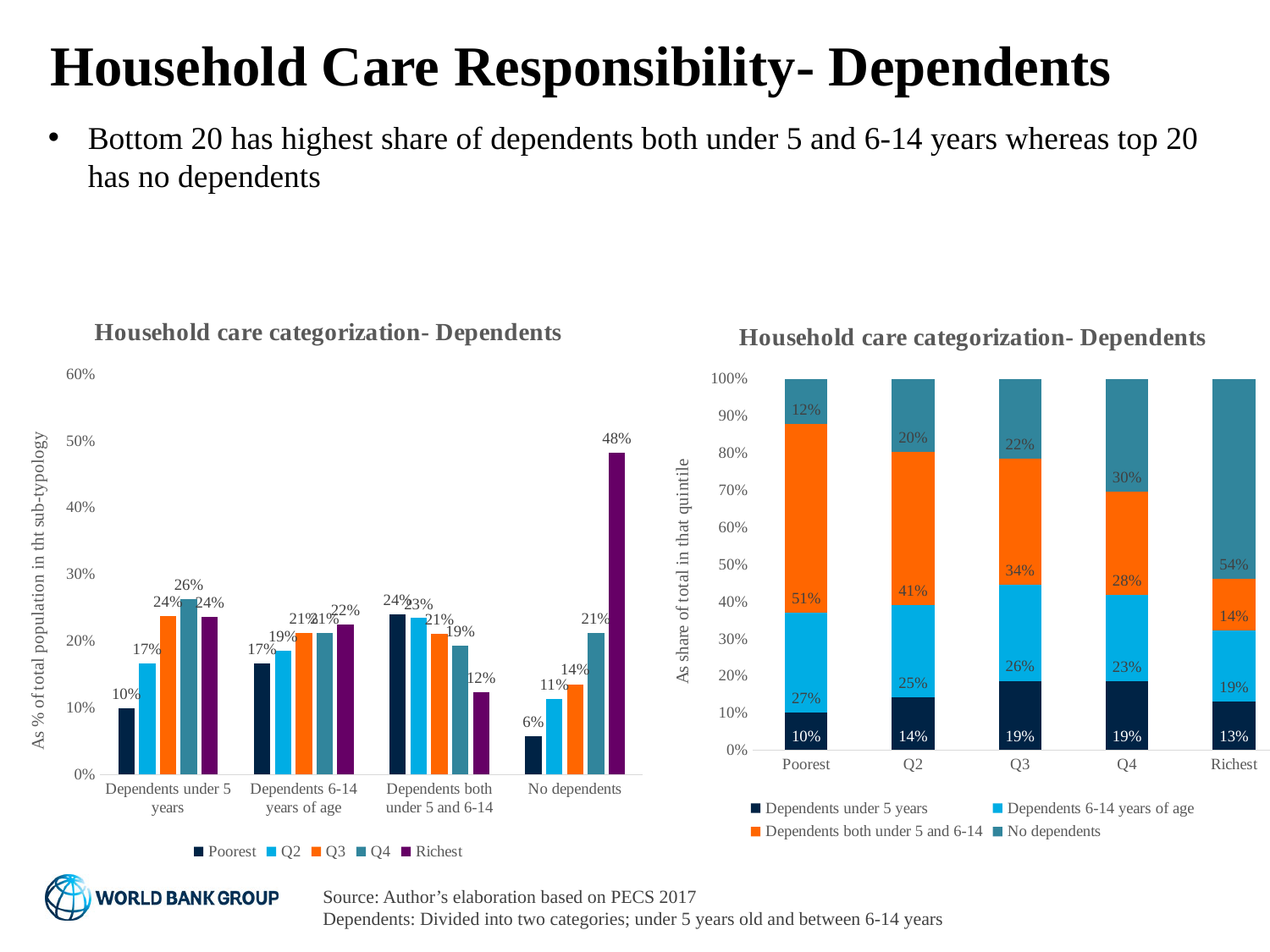

# Household Care Responsibility- Dependents
Bottom 20 has highest share of dependents both under 5 and 6-14 years whereas top 20 has no dependents

### Chart: Household care categorization- Dependents

| Category | Poorest | Q2 | Q3 | Q4 | Richest |
|---|---|---|---|---|---|
| Dependents under 5 years | 0.09874080446131941 | 0.16585340531561463 | 0.2370891670621737 | 0.2627254390128144 | 0.23559118414807784 |
| Dependents 6-14 years of age | 0.1663618085172432 | 0.18518819219913366 | 0.2123054439864939 | 0.21156996375133127 | 0.22457459154579798 |
| Dependents both under 5 and 6-14 | 0.2397528806435249 | 0.2342198710051453 | 0.21041017465033698 | 0.19255018479599972 | 0.12306688890499312 |
| No dependents | 0.0579402835305449 | 0.11295077584533632 | 0.13528310938741728 | 0.2116664286211304 | 0.4821594026155711 |

### Chart: Household care categorization- Dependents

| Category | Dependents under 5 years | Dependents 6-14 years of age | Dependents both under 5 and 6-14 | No dependents |
|---|---|---|---|---|
| Poorest | 0.10231525238786816 | 0.2676717612977093 | 0.5084411043746206 | 0.1215718819398019 |
| Q2 | 0.1427951194907517 | 0.24757538803368598 | 0.41271077683354296 | 0.19691871564201938 |
| Q3 | 0.18649159443284297 | 0.25930678861836043 | 0.33872510703827713 | 0.2154765099105195 |
| Q4 | 0.1858128130490651 | 0.23234468832769517 | 0.2787087299714158 | 0.3031337686518239 |
| Richest | 0.12998081116798207 | 0.19239156673335706 | 0.13896151186720837 | 0.5386661102314525 |
Source: Author’s elaboration based on PECS 2017
Dependents: Divided into two categories; under 5 years old and between 6-14 years